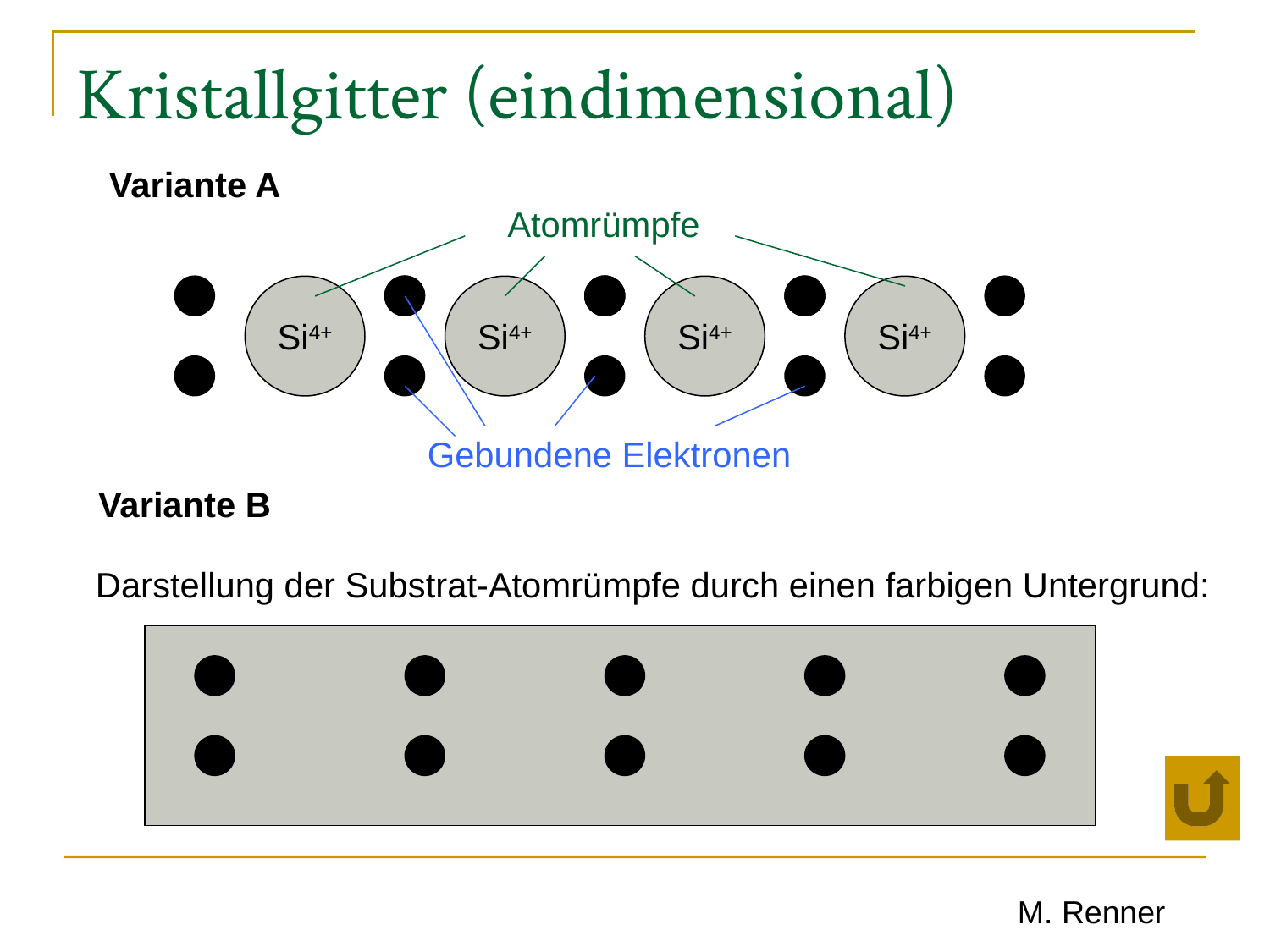

# Kristallgitter (eindimensional)
Variante A
Atomrümpfe

Si4+

Si4+

Si4+

Si4+

Gebundene Elektronen
Variante B
Darstellung der Substrat-Atomrümpfe durch einen farbigen Untergrund:

M. Renner